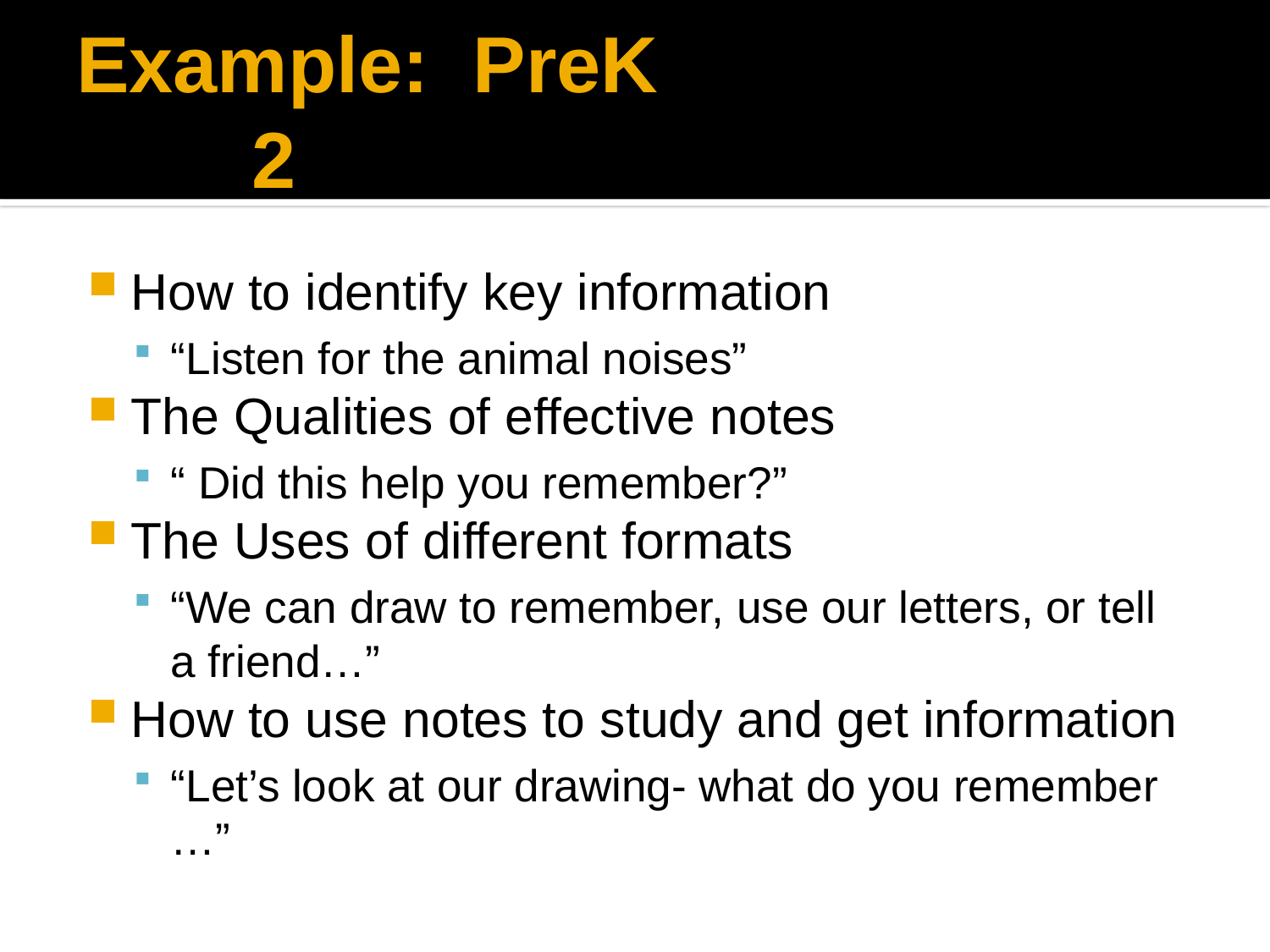

# Example:  PreK                                 2
How to identify key information
“Listen for the animal noises”
The Qualities of effective notes
“ Did this help you remember?”
The Uses of different formats
“We can draw to remember, use our letters, or tell a friend…”
How to use notes to study and get information
“Let’s look at our drawing- what do you remember …”